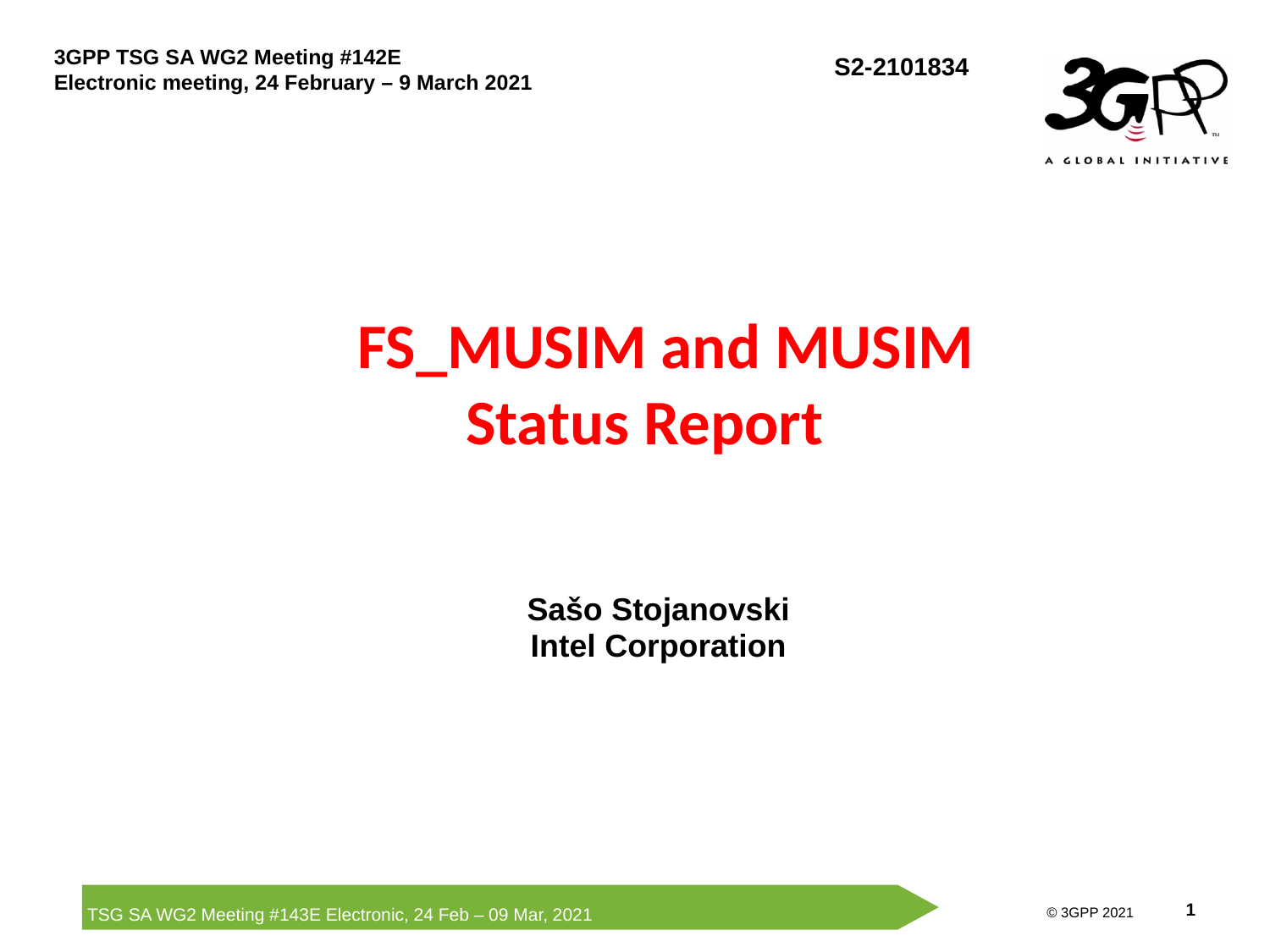

# FS_MUSIM and MUSIM Status Report
Sašo Stojanovski
Intel Corporation